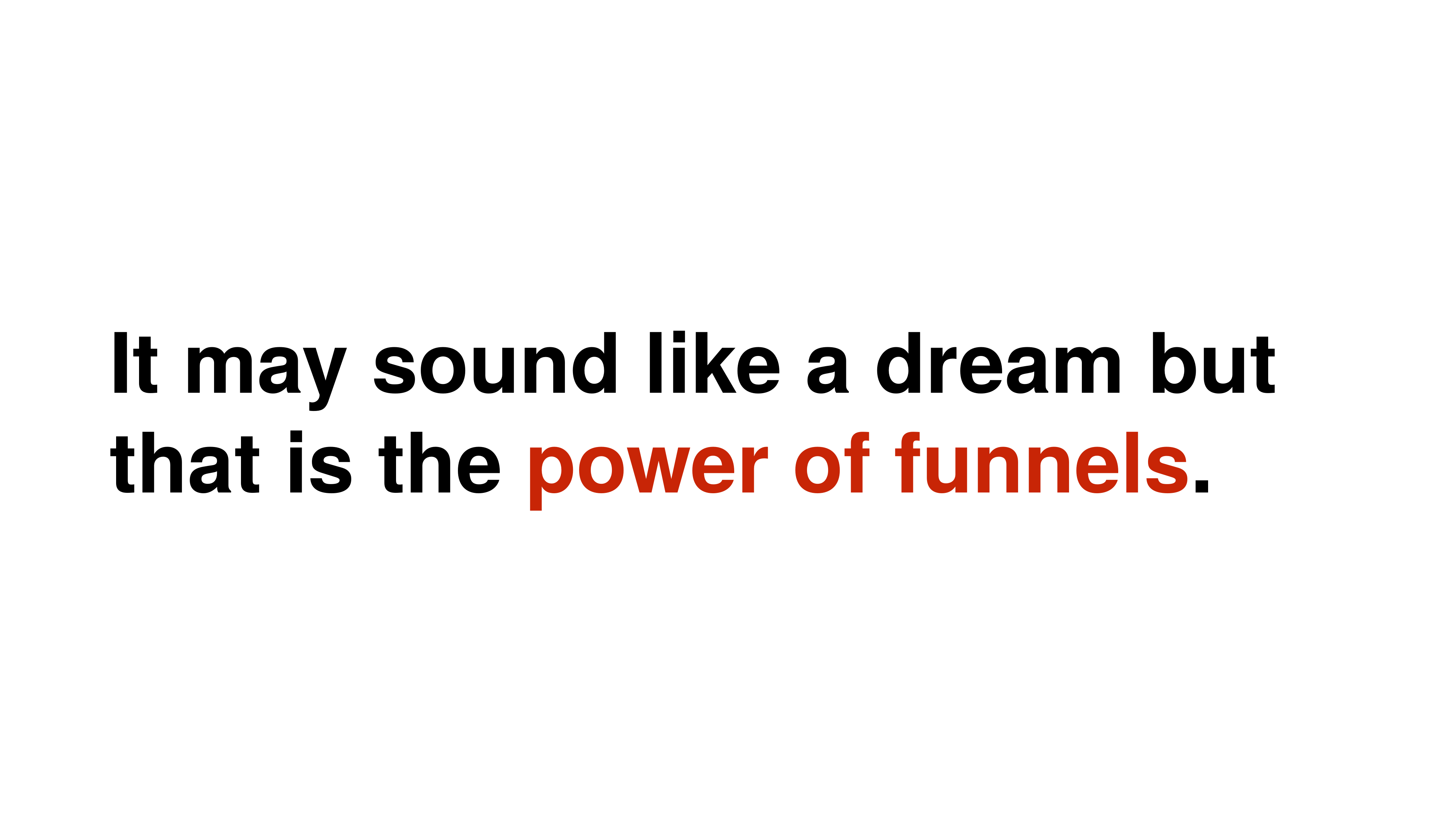

# It may sound like a dream but that is the power of funnels.